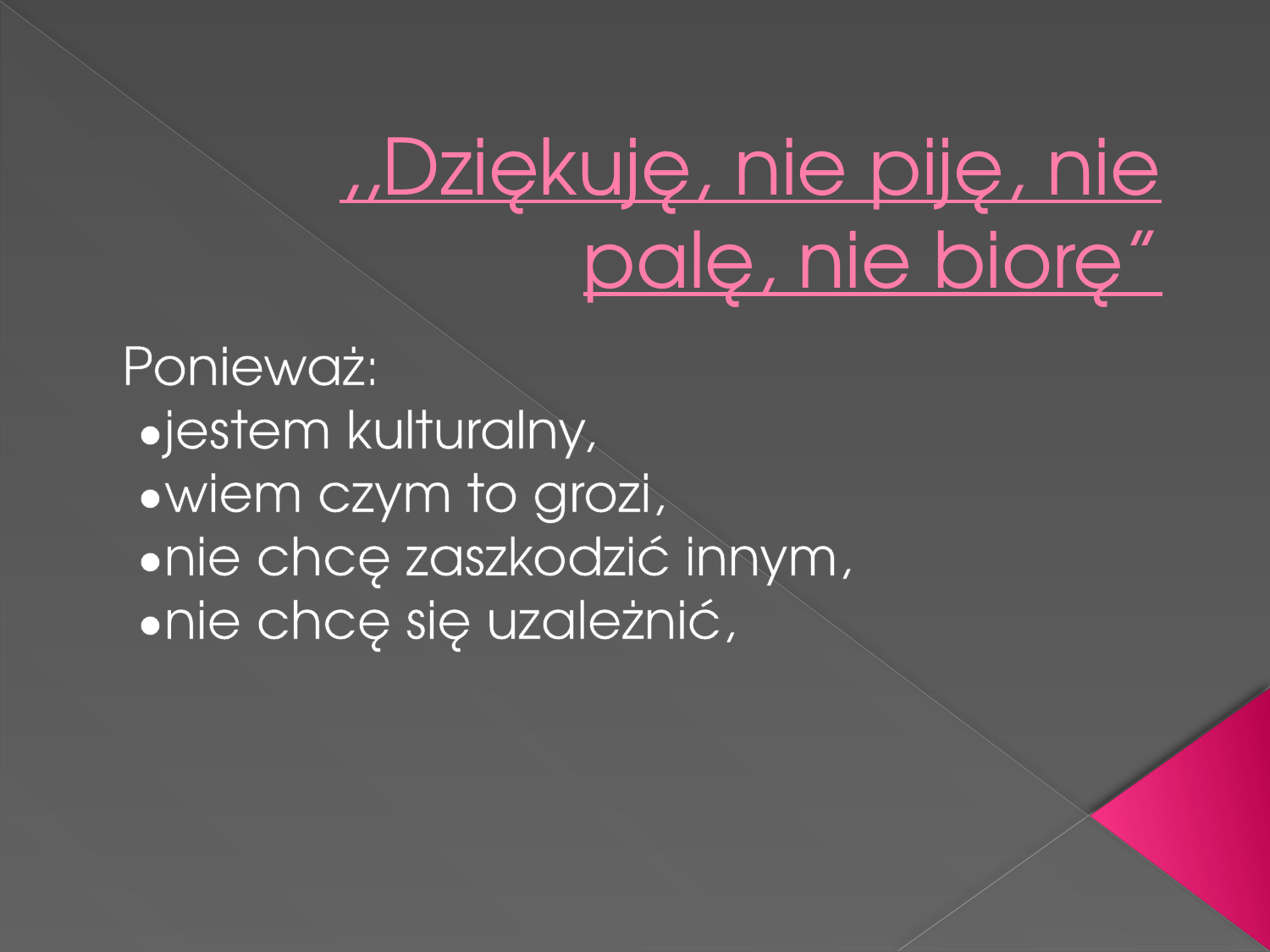

# ,,Dziękuję, nie piję, nie palę, nie biorę”
 Ponieważ:
  •jestem kulturalny,
  •wiem czym to grozi,
  •nie chcę zaszkodzić innym,
  •nie chcę się uzależnić,